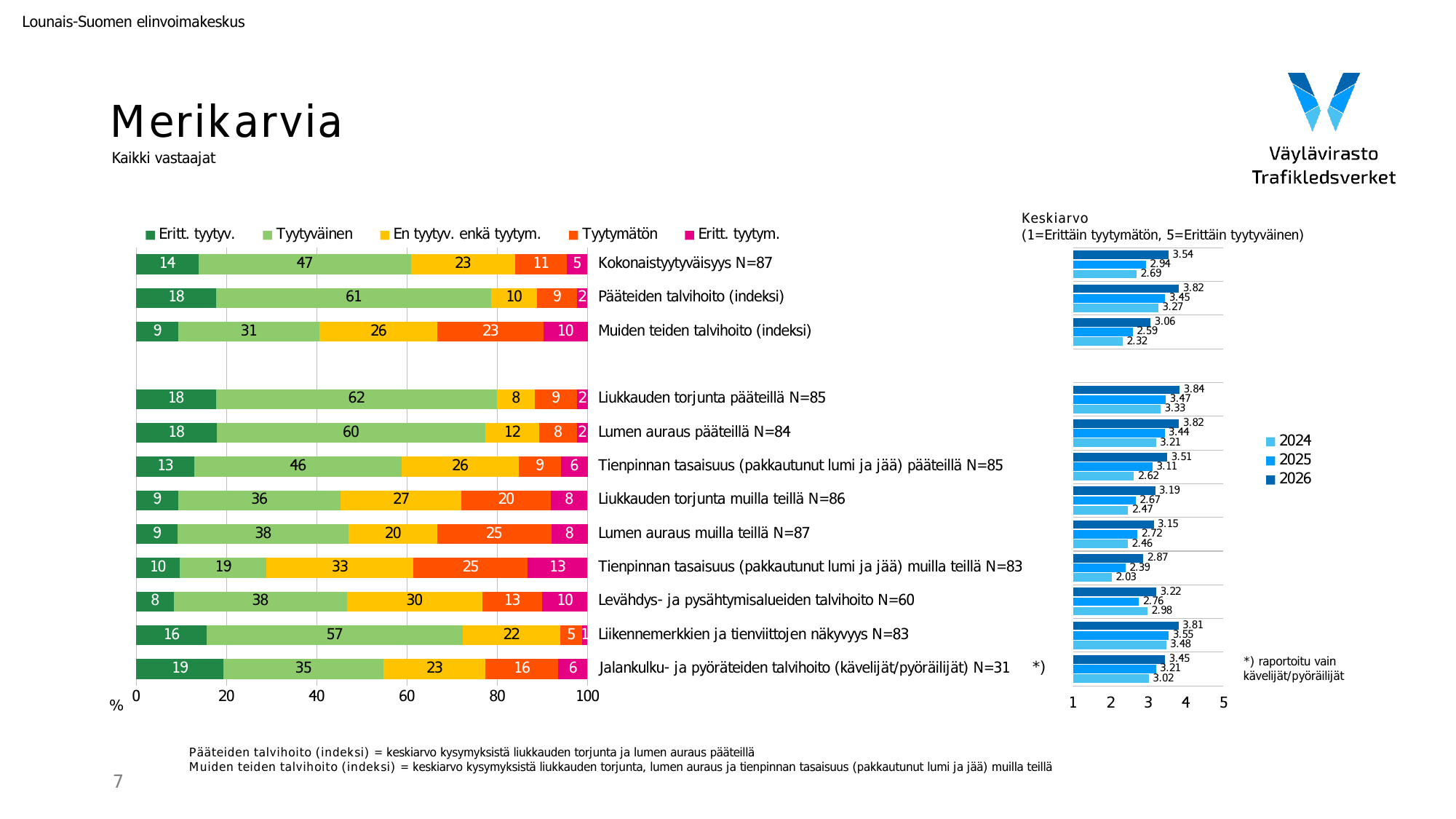

Lounais-Suomen elinvoimakeskus
# Merikarvia
Kaikki vastaajat
Keskiarvo
(1=Erittäin tyytymätön, 5=Erittäin tyytyväinen)

### Chart

| Category | Eritt. tyytyv. | Tyytyväinen | En tyytyv. enkä tyytym. | Tyytymätön | Eritt. tyytym. |
|---|---|---|---|---|---|
| Kokonaistyytyväisyys N=87 | 13.793103448275861 | 47.12643678160919 | 22.988505747126435 | 11.494252873563218 | 4.597701149425287 |
| Pääteiden talvihoito (indeksi) | 17.75147928994083 | 60.946745562130175 | 10.059171597633135 | 8.875739644970414 | 2.366863905325444 |
| Muiden teiden talvihoito (indeksi) | 9.375 | 31.25 | 26.171875 | 23.4375 | 9.765625 |
|  | None | None | None | None | None |
| Liukkauden torjunta pääteillä N=85 | 17.647058823529413 | 62.35294117647059 | 8.235294117647058 | 9.411764705882353 | 2.3529411764705883 |
| Lumen auraus pääteillä N=84 | 17.857142857142858 | 59.523809523809526 | 11.904761904761903 | 8.333333333333332 | 2.380952380952381 |
| Tienpinnan tasaisuus (pakkautunut lumi ja jää) pääteillä N=85 | 12.941176470588237 | 45.88235294117647 | 25.882352941176475 | 9.411764705882353 | 5.88235294117647 |
| Liukkauden torjunta muilla teillä N=86 | 9.30232558139535 | 36.04651162790697 | 26.744186046511626 | 19.767441860465116 | 8.13953488372093 |
| Lumen auraus muilla teillä N=87 | 9.195402298850574 | 37.93103448275862 | 19.54022988505747 | 25.287356321839084 | 8.045977011494253 |
| Tienpinnan tasaisuus (pakkautunut lumi ja jää) muilla teillä N=83 | 9.63855421686747 | 19.27710843373494 | 32.53012048192771 | 25.301204819277107 | 13.253012048192772 |
| Levähdys- ja pysähtymisalueiden talvihoito N=60 | 8.333333333333332 | 38.333333333333336 | 30.0 | 13.333333333333334 | 10.0 |
| Liikennemerkkien ja tienviittojen näkyvyys N=83 | 15.66265060240964 | 56.62650602409639 | 21.686746987951807 | 4.819277108433735 | 1.2048192771084338 |
| Jalankulku- ja pyöräteiden talvihoito (kävelijät/pyöräilijät) N=31 | 19.35483870967742 | 35.483870967741936 | 22.58064516129032 | 16.129032258064516 | 6.451612903225806 |

### Chart

| Category | 2026 | 2025 | 2024 |
|---|---|---|---|
*) raportoitu vain
kävelijät/pyöräilijät
*)
%
Pääteiden talvihoito (indeksi) = keskiarvo kysymyksistä liukkauden torjunta ja lumen auraus pääteillä
Muiden teiden talvihoito (indeksi) = keskiarvo kysymyksistä liukkauden torjunta, lumen auraus ja tienpinnan tasaisuus (pakkautunut lumi ja jää) muilla teillä

7